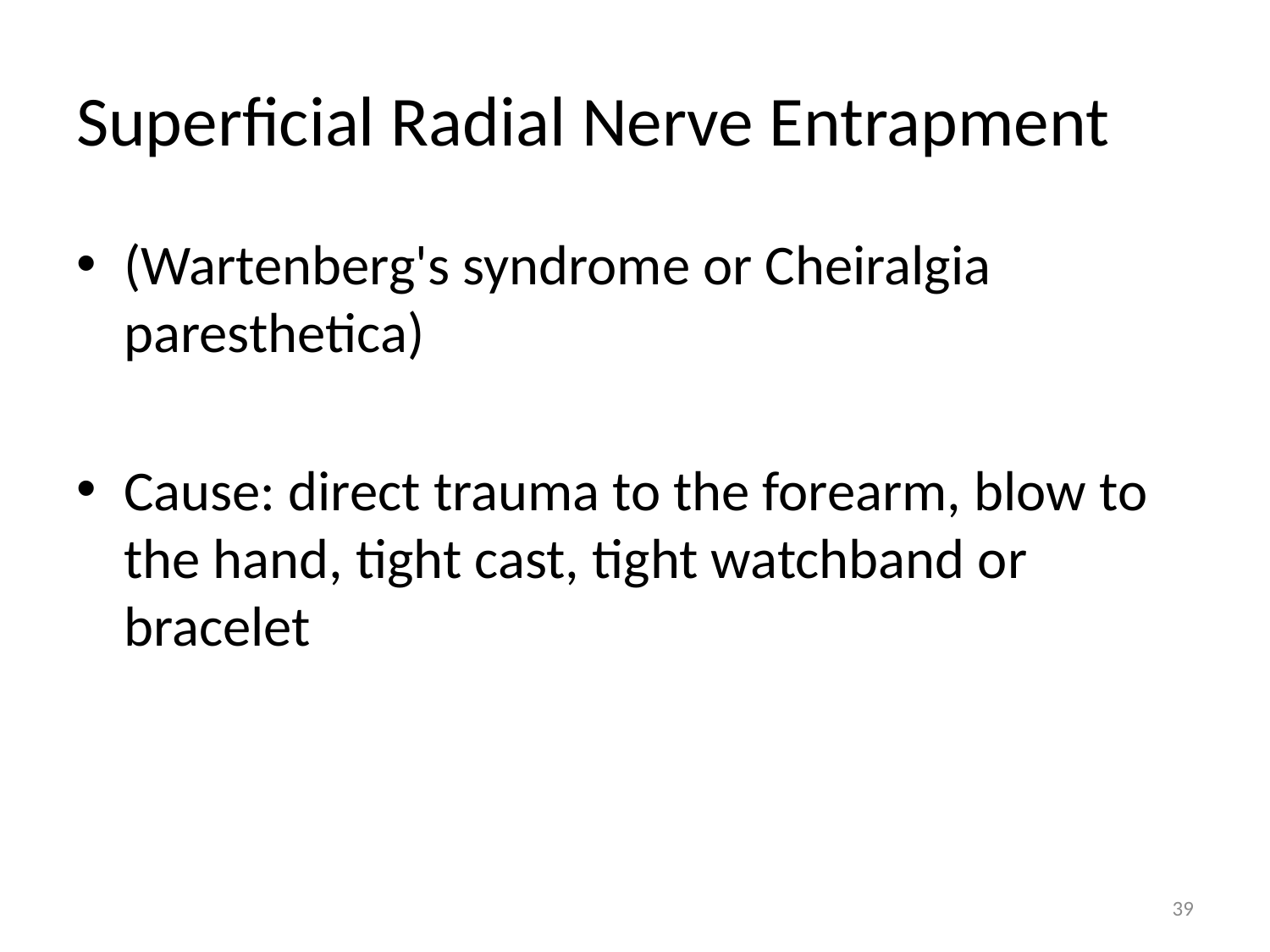

# Superficial Radial Nerve Entrapment
(Wartenberg's syndrome or Cheiralgia paresthetica)

Cause: direct trauma to the forearm, blow to the hand, tight cast, tight watchband or bracelet
39